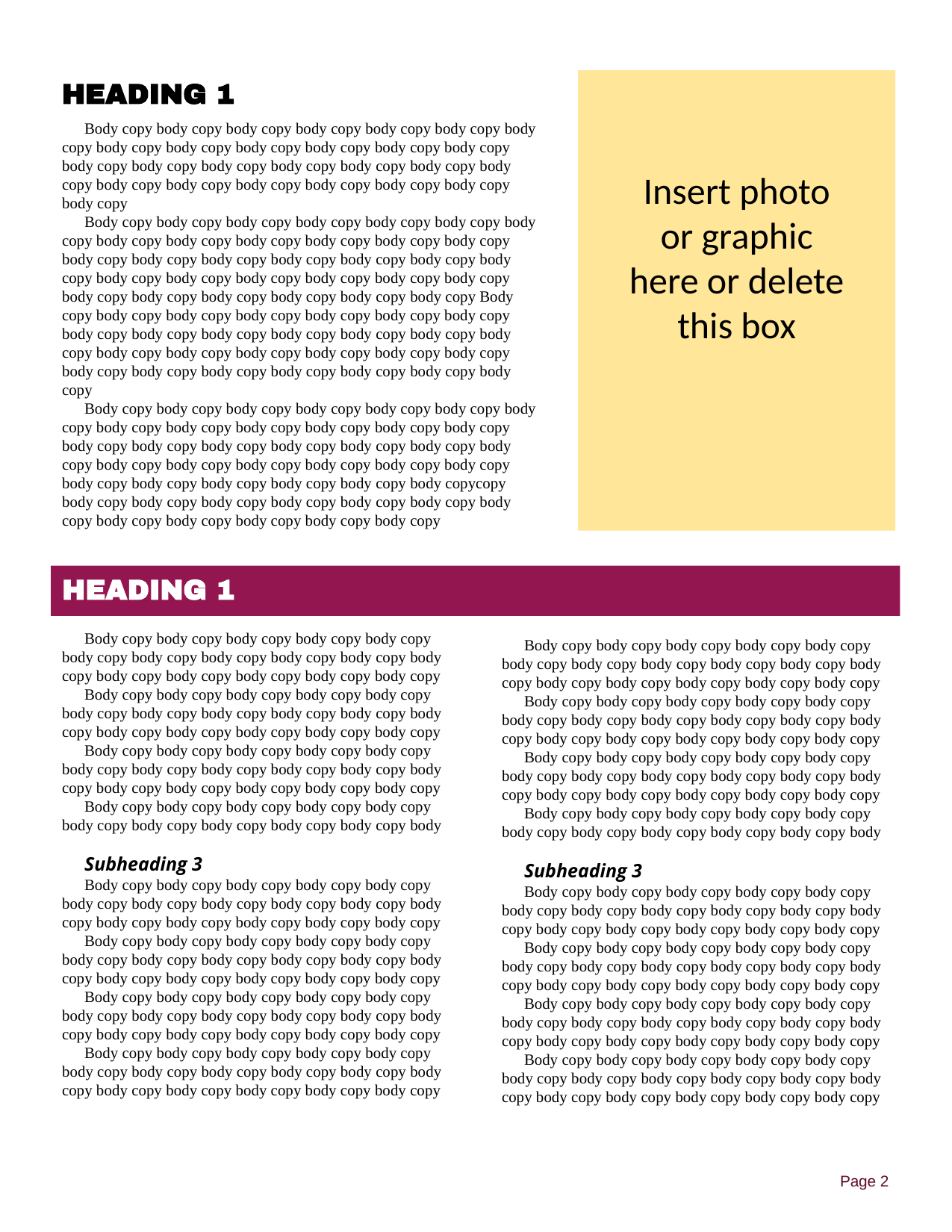

Replace all of
the mockup text with your information. Feel free to add as many or as few photos as you’d like!!!
HEADING 1

Body copy body copy body copy body copy body copy body copy body copy body copy body copy body copy body copy body copy body copy body copy body copy body copy body copy body copy body copy body copy body copy body copy body copy body copy body copy body copy body copy
Body copy body copy body copy body copy body copy body copy body copy body copy body copy body copy body copy body copy body copy body copy body copy body copy body copy body copy body copy body copy body copy body copy body copy body copy body copy body copy body copy body copy body copy body copy body copy body copy Body copy body copy body copy body copy body copy body copy body copy body copy body copy body copy body copy body copy body copy body copy body copy body copy body copy body copy body copy body copy body copy body copy body copy body copy body copy body copy body copy
Body copy body copy body copy body copy body copy body copy body copy body copy body copy body copy body copy body copy body copy body copy body copy body copy body copy body copy body copy body copy body copy body copy body copy body copy body copy body copy body copy body copy body copy body copy body copy body copycopy body copy body copy body copy body copy body copy body copy body copy body copy body copy body copy body copy body copy
Insert photo or graphic here or delete this box
HEADING 1
Body copy body copy body copy body copy body copy body copy body copy body copy body copy body copy body copy body copy body copy body copy body copy body copy
Body copy body copy body copy body copy body copy body copy body copy body copy body copy body copy body copy body copy body copy body copy body copy body copy
Body copy body copy body copy body copy body copy body copy body copy body copy body copy body copy body copy body copy body copy body copy body copy body copy
Body copy body copy body copy body copy body copy body copy body copy body copy body copy body copy body

Subheading 3
Body copy body copy body copy body copy body copy body copy body copy body copy body copy body copy body copy body copy body copy body copy body copy body copy
Body copy body copy body copy body copy body copy body copy body copy body copy body copy body copy body copy body copy body copy body copy body copy body copy
Body copy body copy body copy body copy body copy body copy body copy body copy body copy body copy body copy body copy body copy body copy body copy body copy
Body copy body copy body copy body copy body copy body copy body copy body copy body copy body copy body copy body copy body copy body copy body copy body copy
Body copy body copy body copy body copy body copy body copy body copy body copy body copy body copy body copy body copy body copy body copy body copy body copy
Body copy body copy body copy body copy body copy body copy body copy body copy body copy body copy body copy body copy body copy body copy body copy body copy
Body copy body copy body copy body copy body copy body copy body copy body copy body copy body copy body copy body copy body copy body copy body copy body copy
Body copy body copy body copy body copy body copy body copy body copy body copy body copy body copy body

Subheading 3
Body copy body copy body copy body copy body copy body copy body copy body copy body copy body copy body copy body copy body copy body copy body copy body copy
Body copy body copy body copy body copy body copy body copy body copy body copy body copy body copy body copy body copy body copy body copy body copy body copy
Body copy body copy body copy body copy body copy body copy body copy body copy body copy body copy body copy body copy body copy body copy body copy body copy
Body copy body copy body copy body copy body copy body copy body copy body copy body copy body copy body copy body copy body copy body copy body copy body copy

Page 2